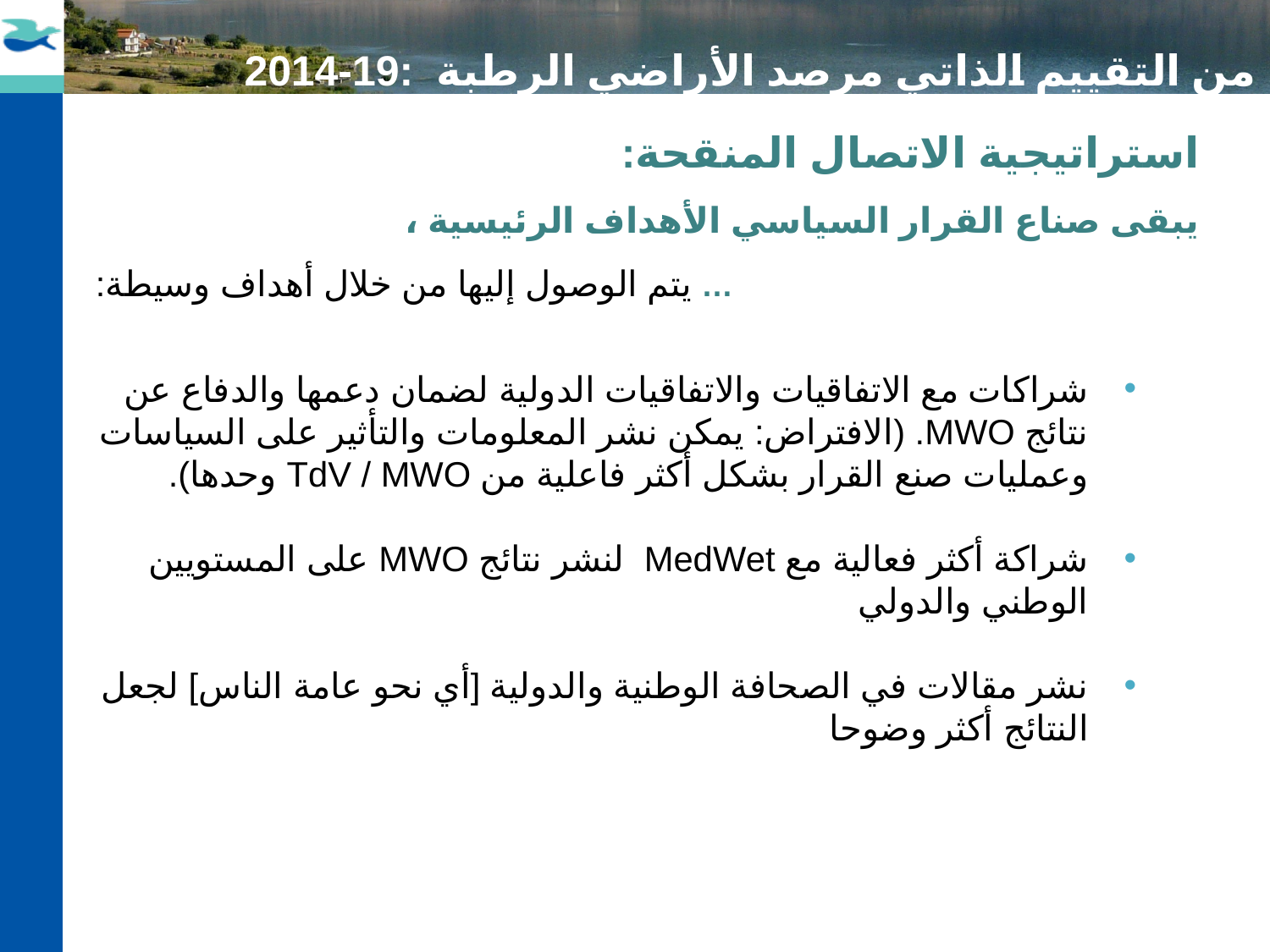

2014-19: من التقييم الذاتي مرصد الأراضي الرطبة  المتوسطية إلى التكيف
استراتيجية الاتصال المنقحة:
يبقى صناع القرار السياسي الأهداف الرئيسية ،
… يتم الوصول إليها من خلال أهداف وسيطة:

شراكات مع الاتفاقيات والاتفاقيات الدولية لضمان دعمها والدفاع عن نتائج MWO. (الافتراض: يمكن نشر المعلومات والتأثير على السياسات وعمليات صنع القرار بشكل أكثر فاعلية من TdV / MWO وحدها).

شراكة أكثر فعالية مع MedWet  لنشر نتائج MWO على المستويين الوطني والدولي

نشر مقالات في الصحافة الوطنية والدولية [أي نحو عامة الناس] لجعل النتائج أكثر وضوحا